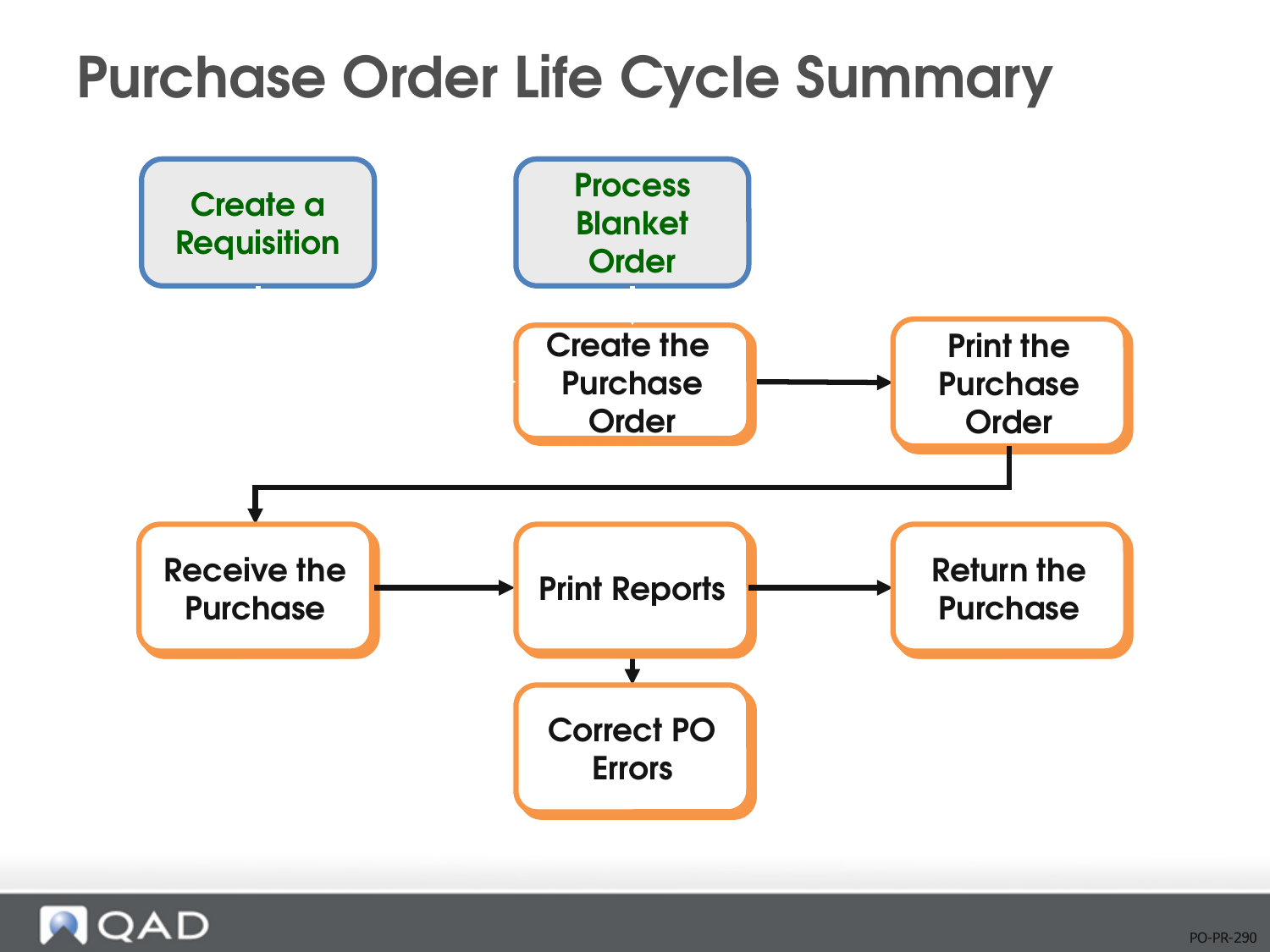

# Purchase Order Life Cycle Summary
Create a
Requisition
Process
Blanket Order
Create the
Purchase Order
Print the
Purchase Order
Receive the
Purchase
Print Reports
Return the
Purchase
Correct PO Errors
PO-PR-290